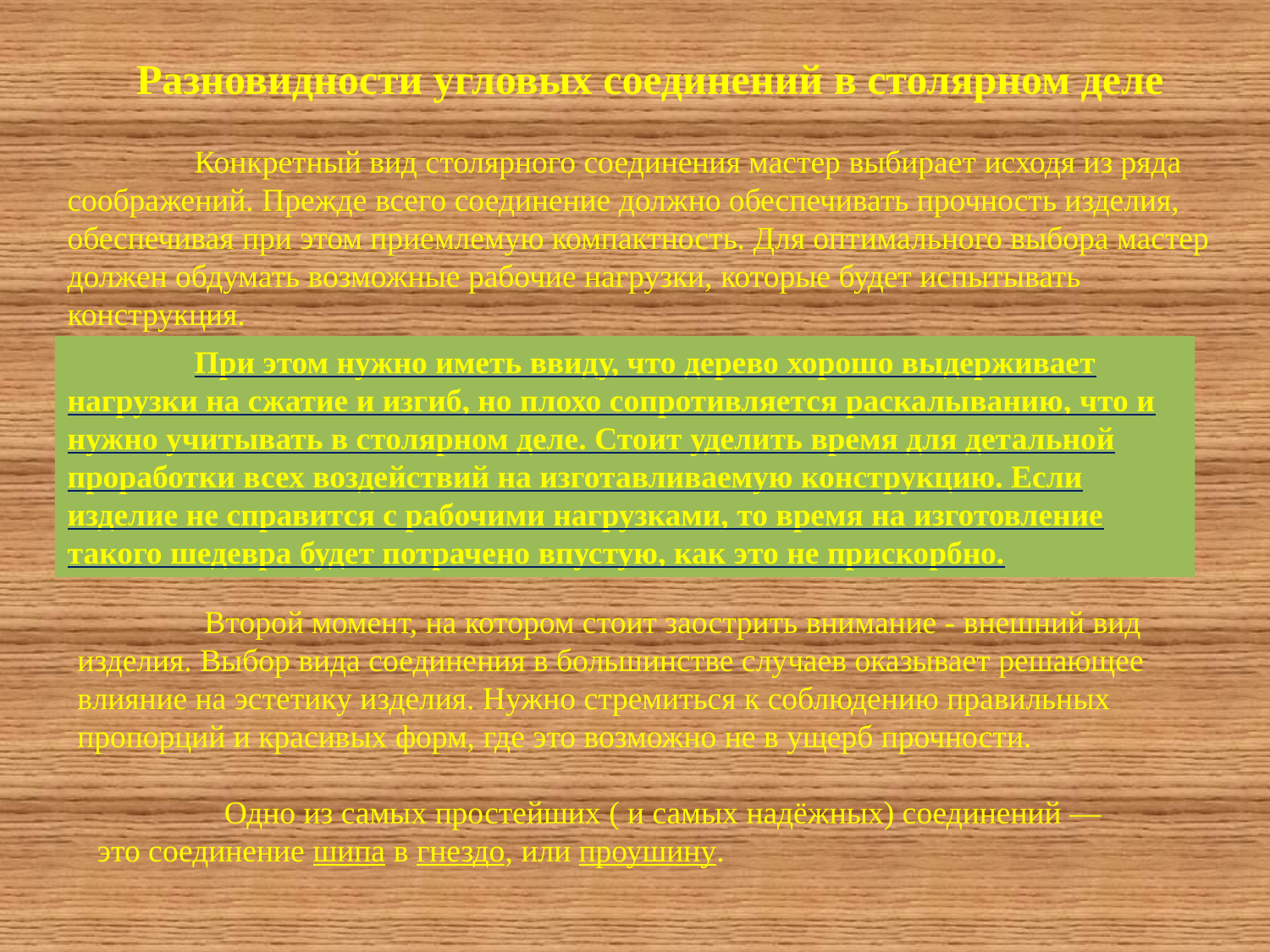

Разновидности угловых соединений в столярном деле

	Конкретный вид столярного соединения мастер выбирает исходя из ряда соображений. Прежде всего соединение должно обеспечивать прочность изделия, обеспечивая при этом приемлемую компактность. Для оптимального выбора мастер должен обдумать возможные рабочие нагрузки, которые будет испытывать конструкция.
	При этом нужно иметь ввиду, что дерево хорошо выдерживает нагрузки на сжатие и изгиб, но плохо сопротивляется раскалыванию, что и нужно учитывать в столярном деле. Стоит уделить время для детальной проработки всех воздействий на изготавливаемую конструкцию. Если изделие не справится с рабочими нагрузками, то время на изготовление такого шедевра будет потрачено впустую, как это не прискорбно.
	Второй момент, на котором стоит заострить внимание - внешний вид изделия. Выбор вида соединения в большинстве случаев оказывает решающее влияние на эстетику изделия. Нужно стремиться к соблюдению правильных пропорций и красивых форм, где это возможно не в ущерб прочности.
	Одно из самых простейших ( и самых надёжных) соединений — это соединение шипа в гнездо, или проушину.